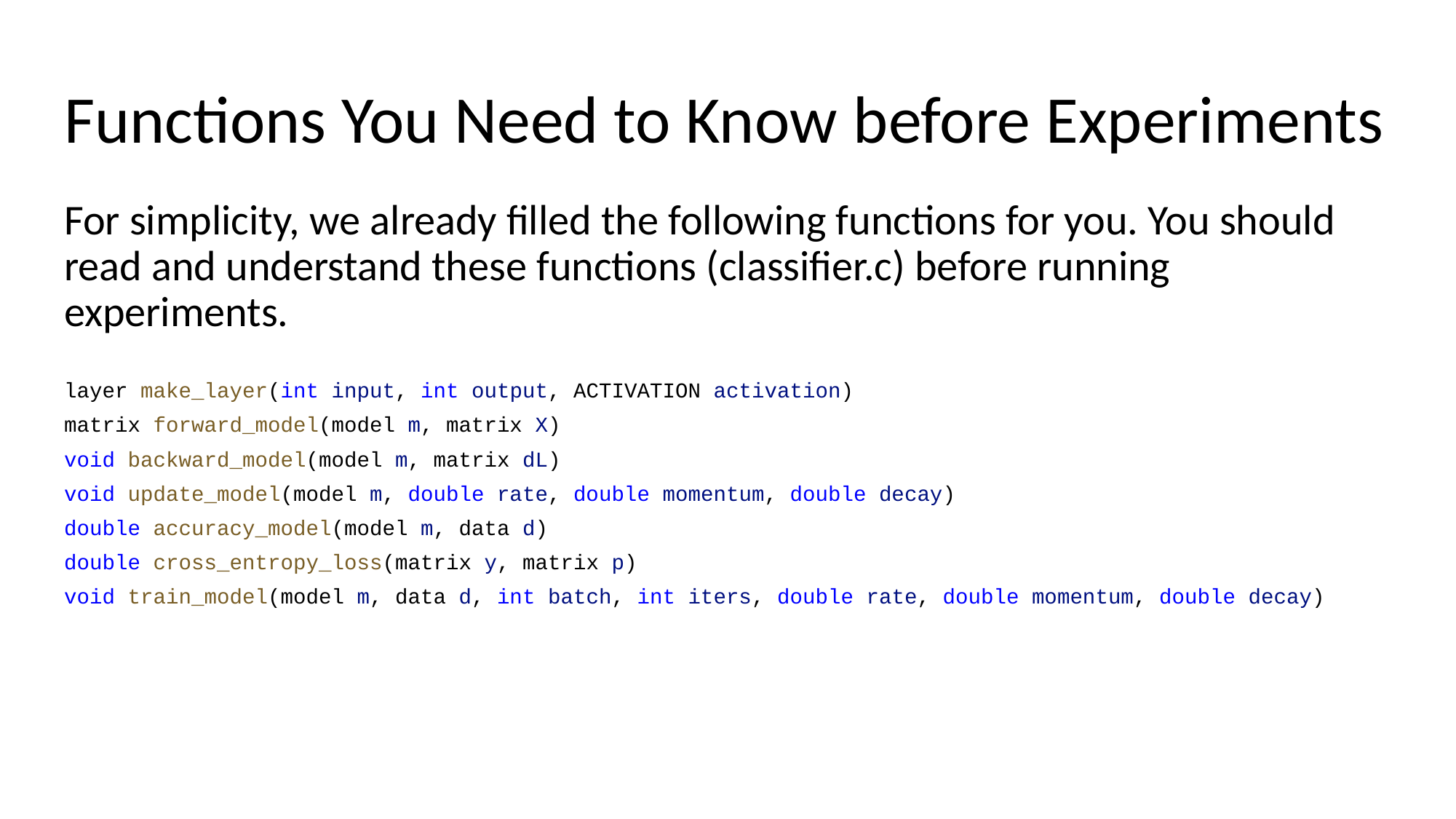

# Functions You Need to Know before Experiments
For simplicity, we already filled the following functions for you. You should read and understand these functions (classifier.c) before running experiments.
layer make_layer(int input, int output, ACTIVATION activation)
matrix forward_model(model m, matrix X)
void backward_model(model m, matrix dL)
void update_model(model m, double rate, double momentum, double decay)
double accuracy_model(model m, data d)
double cross_entropy_loss(matrix y, matrix p)
void train_model(model m, data d, int batch, int iters, double rate, double momentum, double decay)